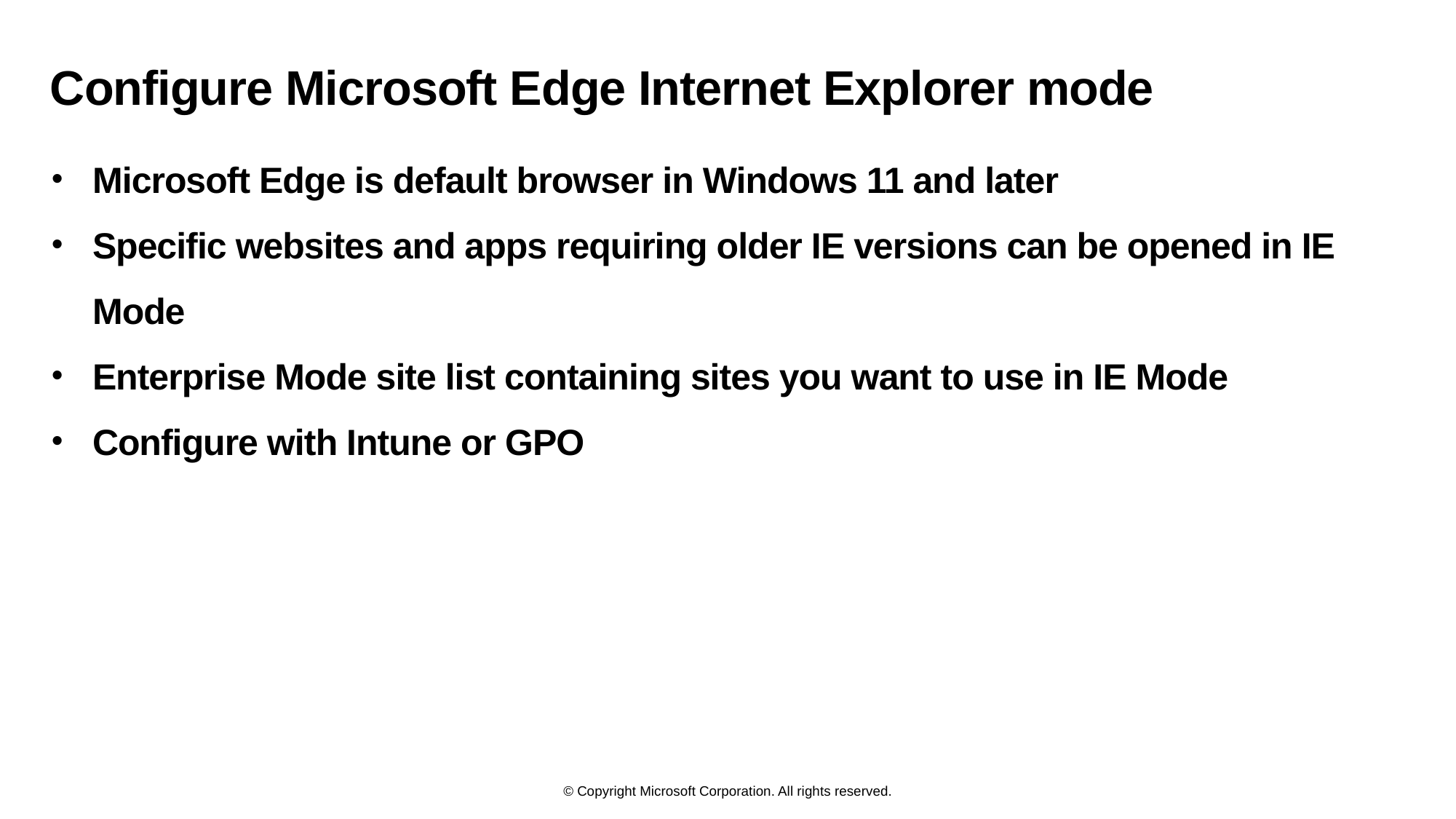

# Configure Microsoft Edge Internet Explorer mode
Microsoft Edge is default browser in Windows 11 and later
Specific websites and apps requiring older IE versions can be opened in IE Mode
Enterprise Mode site list containing sites you want to use in IE Mode
Configure with Intune or GPO